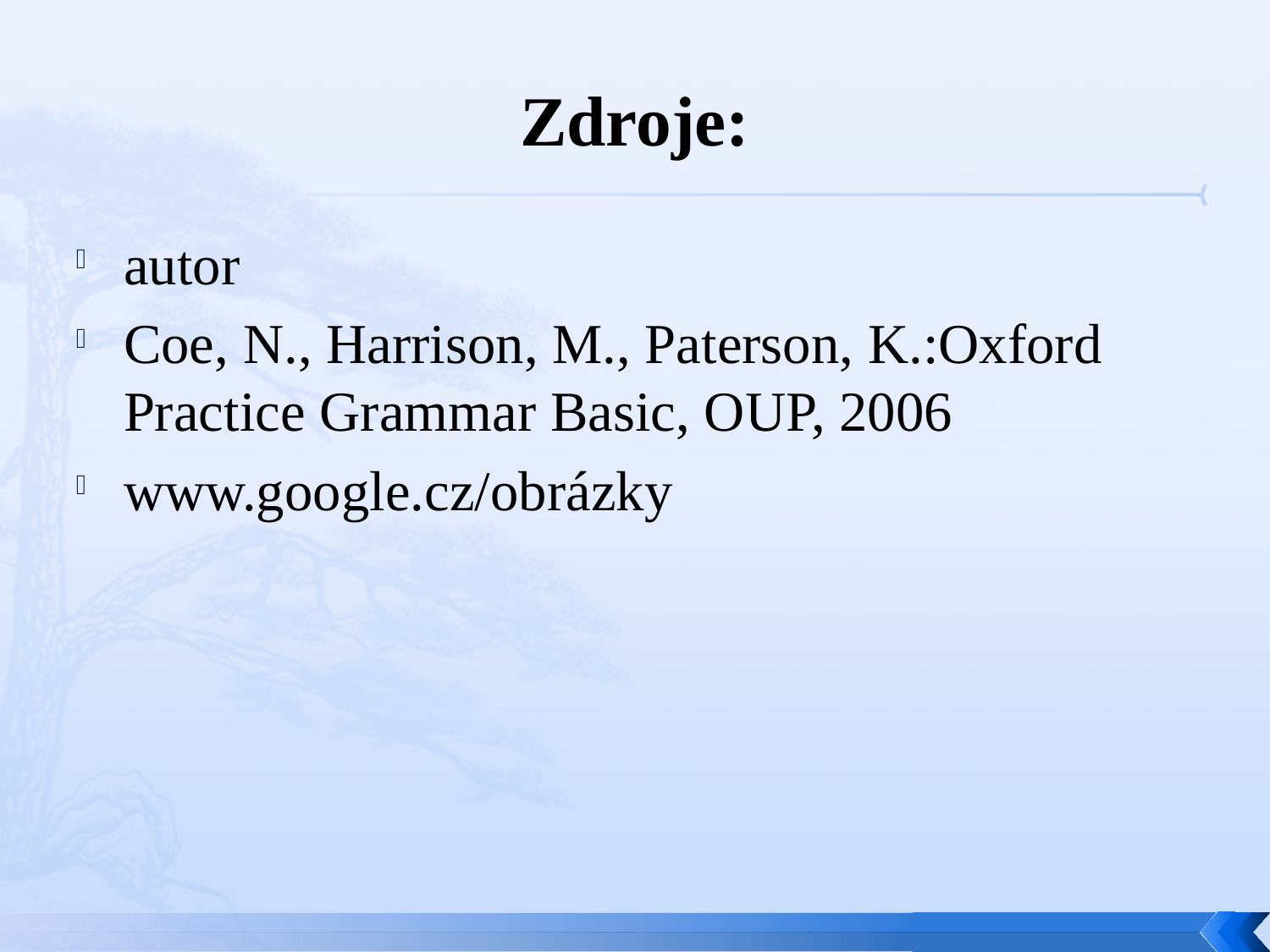

# Zdroje:
autor
Coe, N., Harrison, M., Paterson, K.:Oxford Practice Grammar Basic, OUP, 2006
www.google.cz/obrázky